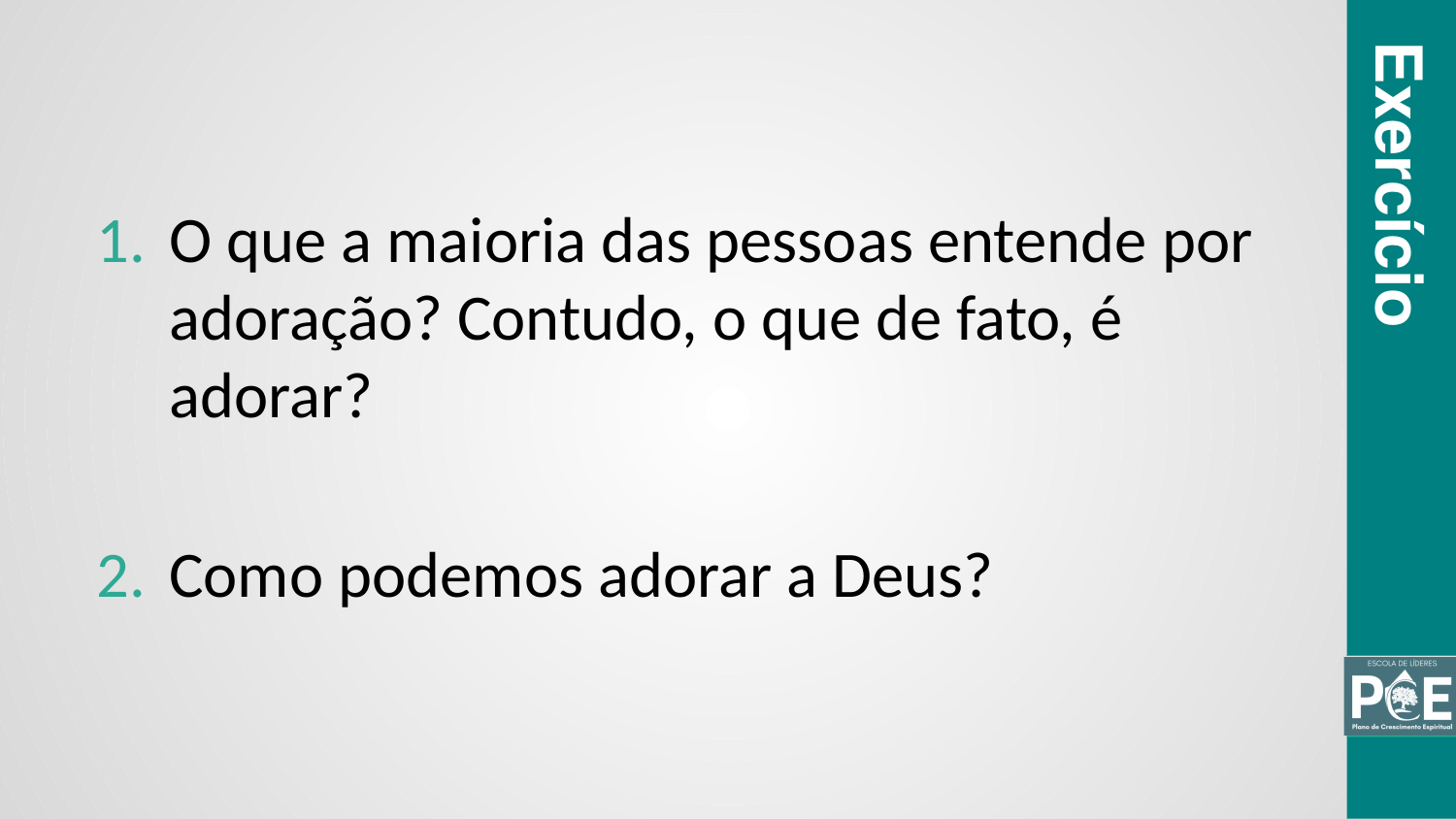

Exercício
O que a maioria das pessoas entende por adoração? Contudo, o que de fato, é adorar?

Como podemos adorar a Deus?